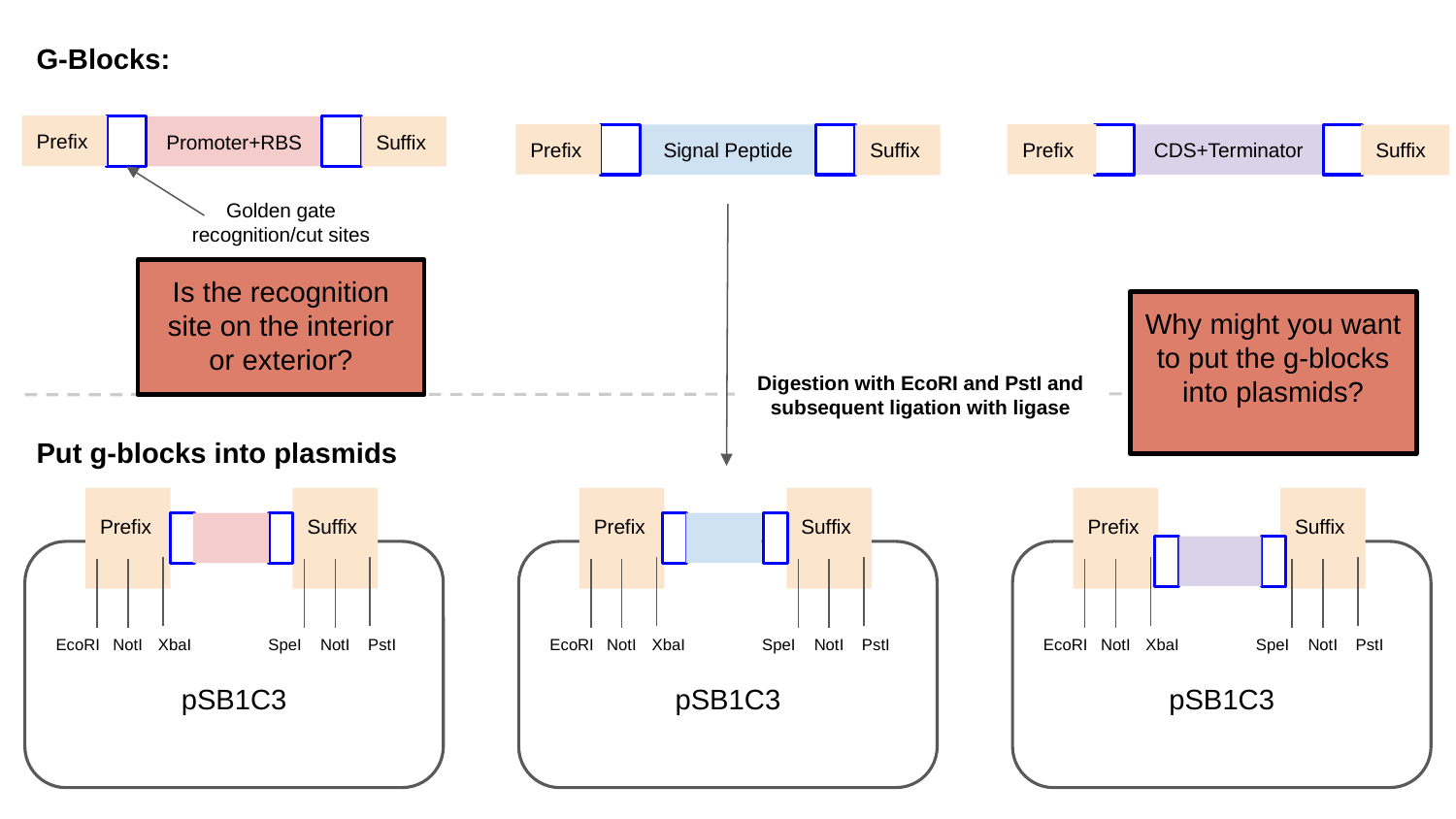

G-Blocks:

Prefix

Promoter+RBS

Suffix

Prefix

Suffix

Signal Peptide

Prefix

Suffix

CDS+Terminator

Golden gate recognition/cut sites
Is the recognition site on the interior or exterior?
Why might you want to put the g-blocks into plasmids?
Digestion with EcoRI and PstI and subsequent ligation with ligase
Put g-blocks into plasmids
Prefix

NotI
XbaI
EcoRI
Suffix

NotI
PstI
SpeI

pSB1C3
Prefix

NotI
XbaI
EcoRI
Suffix

NotI
PstI
SpeI

pSB1C3
Prefix

NotI
XbaI
EcoRI
Suffix

NotI
PstI
SpeI

pSB1C3